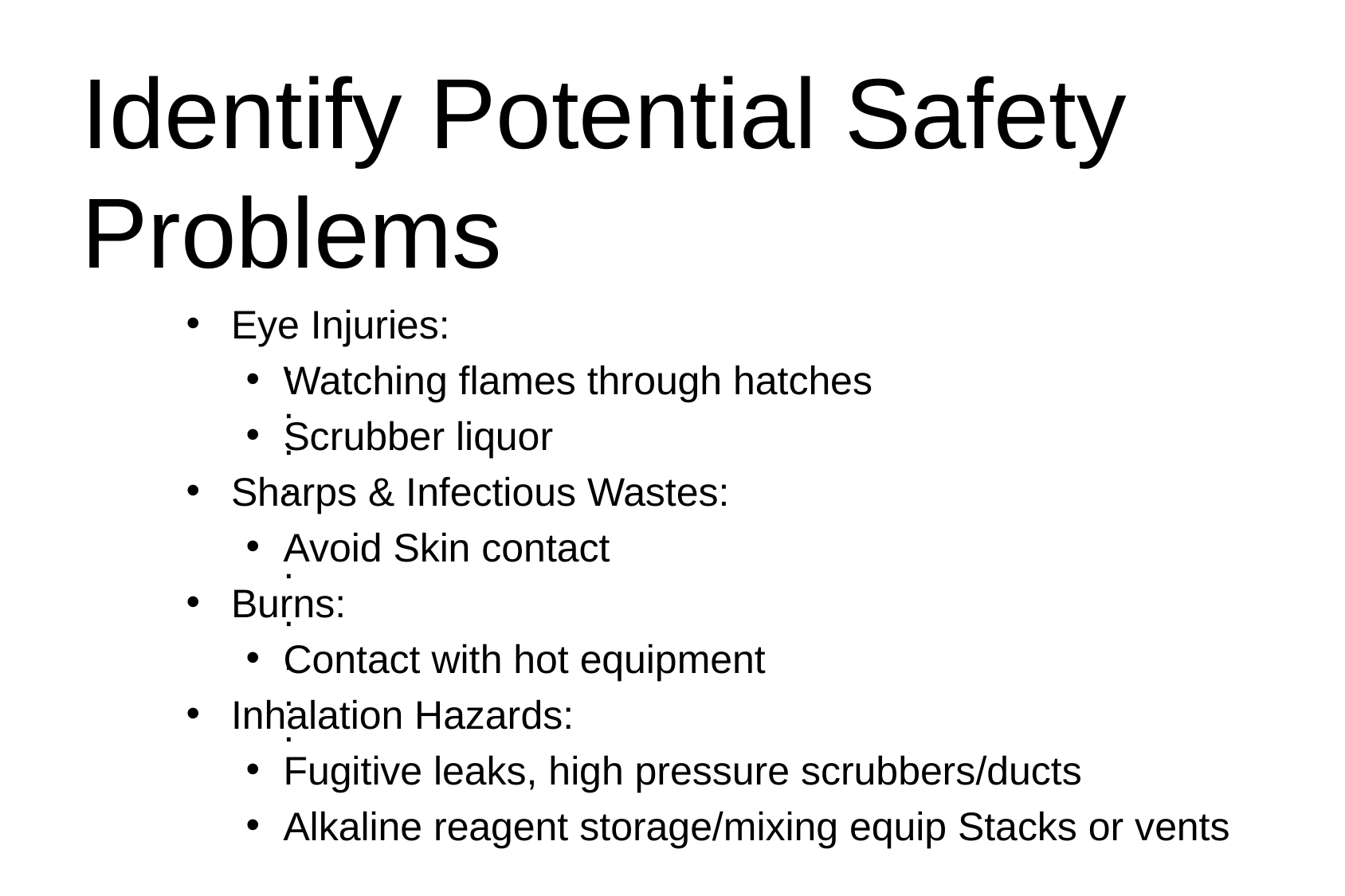

# Identify Potential Safety Problems
Eye Injuries:
Watching flames through hatches
Scrubber liquor
Sharps & Infectious Wastes:
Avoid Skin contact
Burns:
Contact with hot equipment
Inhalation Hazards:
Fugitive leaks, high pressure scrubbers/ducts
Alkaline reagent storage/mixing equip Stacks or vents
·
·
·
·
·
·
·
·
·